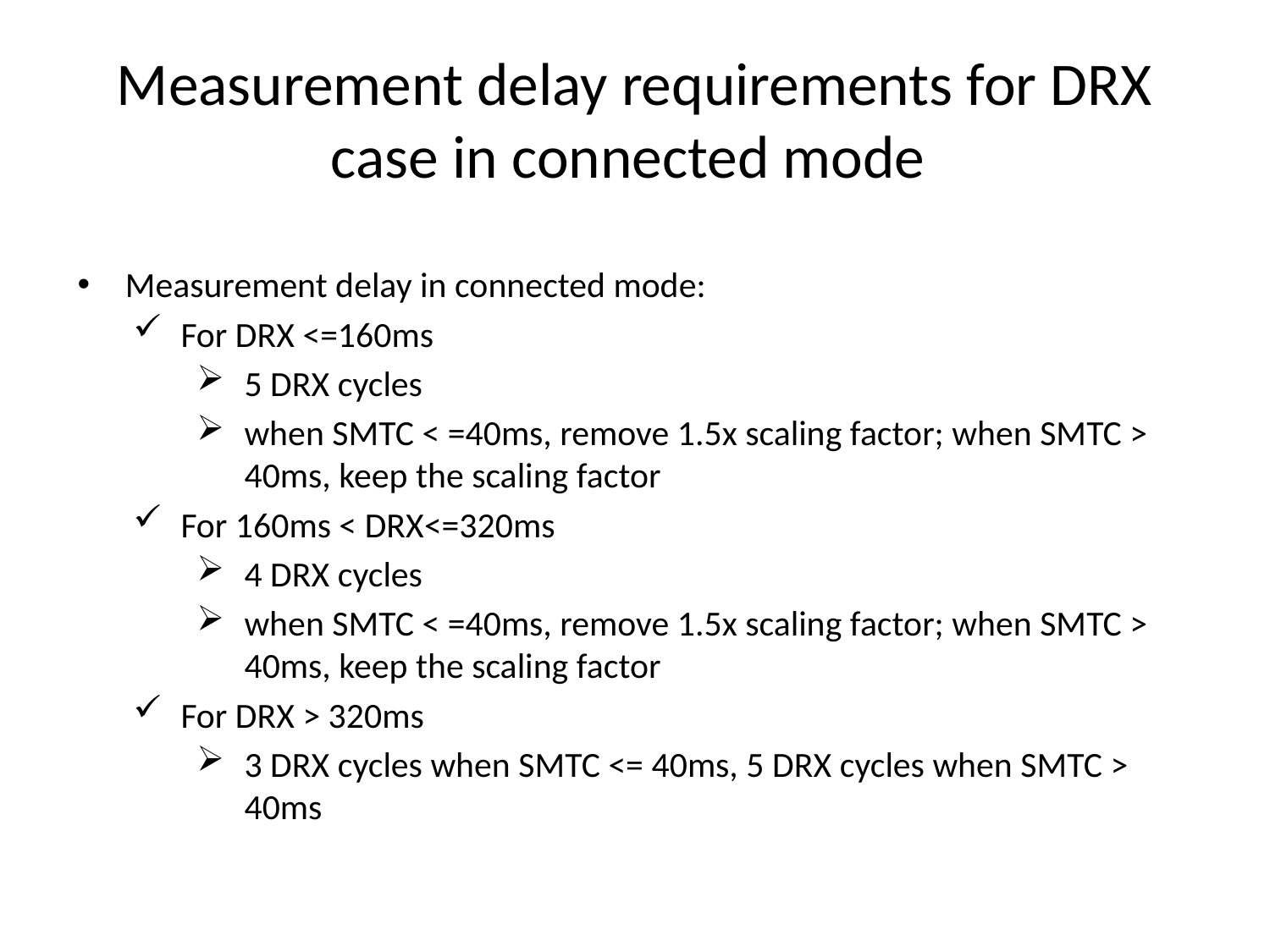

# Measurement delay requirements for DRX case in connected mode
Measurement delay in connected mode:
For DRX <=160ms
5 DRX cycles
when SMTC < =40ms, remove 1.5x scaling factor; when SMTC > 40ms, keep the scaling factor
For 160ms < DRX<=320ms
4 DRX cycles
when SMTC < =40ms, remove 1.5x scaling factor; when SMTC > 40ms, keep the scaling factor
For DRX > 320ms
3 DRX cycles when SMTC <= 40ms, 5 DRX cycles when SMTC > 40ms